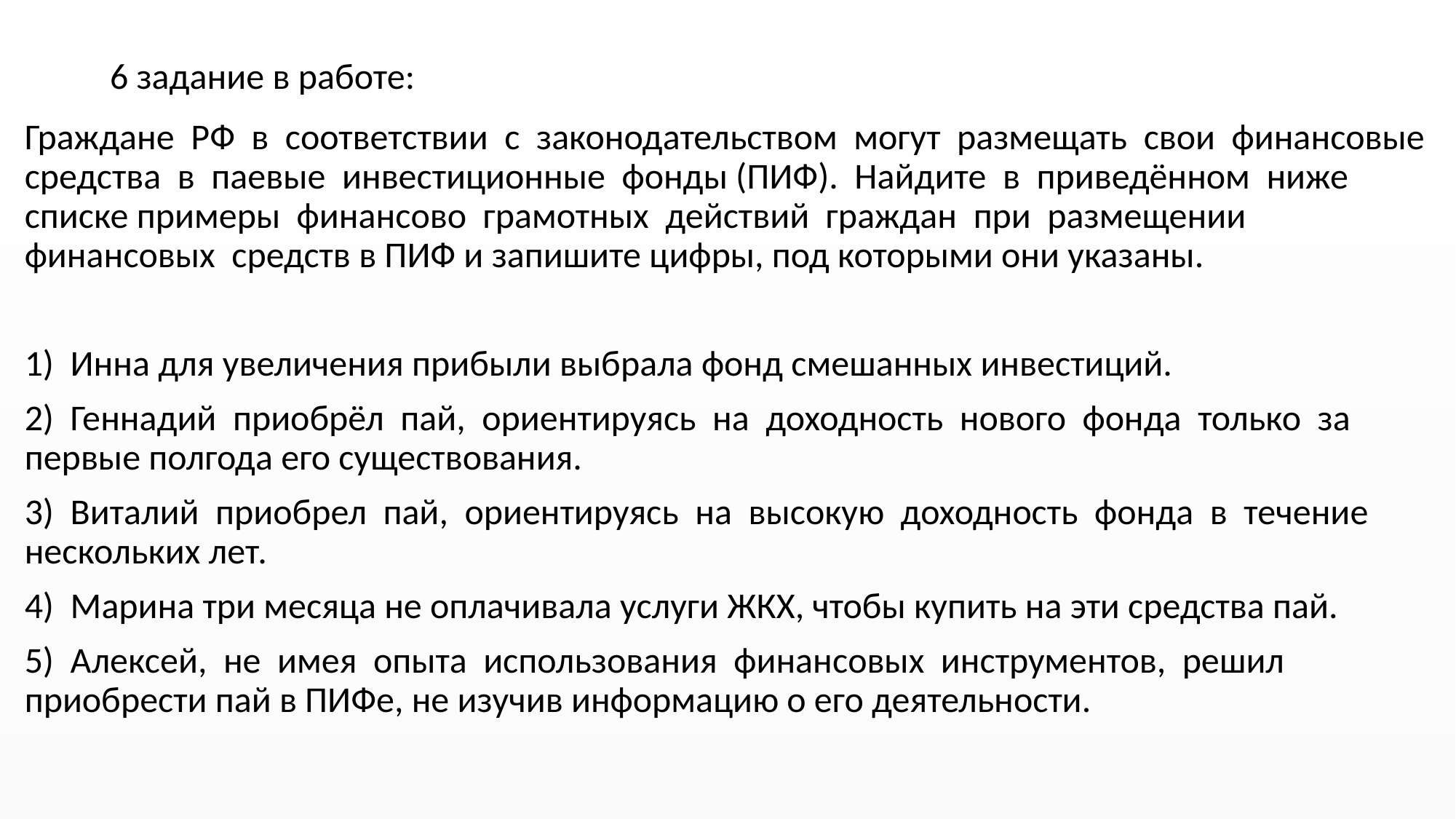

# 6 задание в работе:
Граждане  РФ  в  соответствии  с  законодательством  могут  размещать  свои  финансовые средства  в  паевые  инвестиционные  фонды (ПИФ).  Найдите  в  приведённом  ниже  списке примеры  финансово  грамотных  действий  граждан  при  размещении  финансовых  средств в ПИФ и запишите цифры, под которыми они указаны.

1)  Инна для увеличения прибыли выбрала фонд смешанных инвестиций.
2)  Геннадий  приобрёл  пай,  ориентируясь  на  доходность  нового  фонда  только  за  первые полгода его существования.
3)  Виталий  приобрел  пай,  ориентируясь  на  высокую  доходность  фонда  в  течение нескольких лет.
4)  Марина три месяца не оплачивала услуги ЖКХ, чтобы купить на эти средства пай.
5)  Алексей,  не  имея  опыта  использования  финансовых  инструментов,  решил  приобрести пай в ПИФе, не изучив информацию о его деятельности.